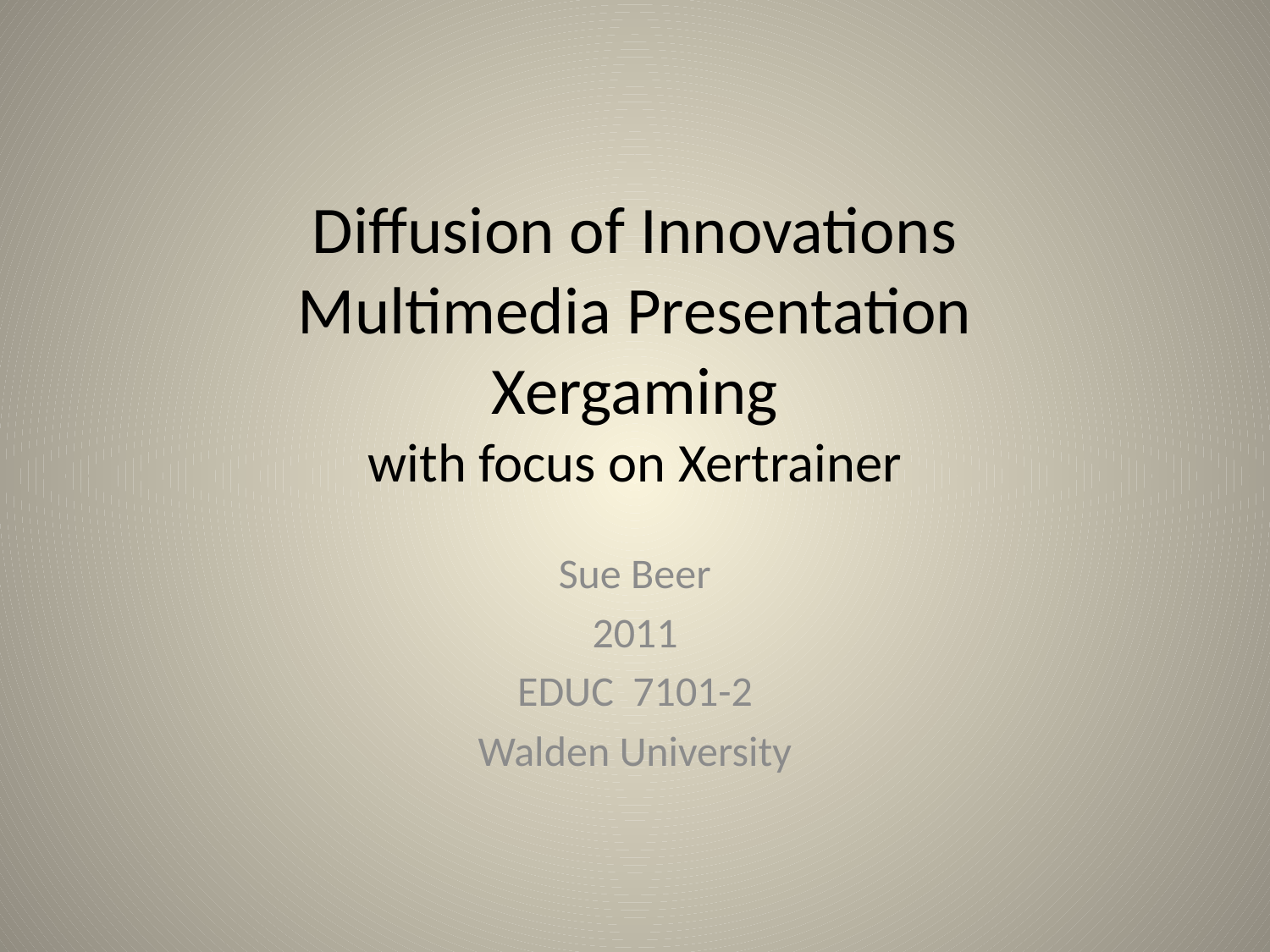

# Diffusion of Innovations Multimedia Presentation Xergaming with focus on Xertrainer
Sue Beer
2011
EDUC  7101-2
Walden University